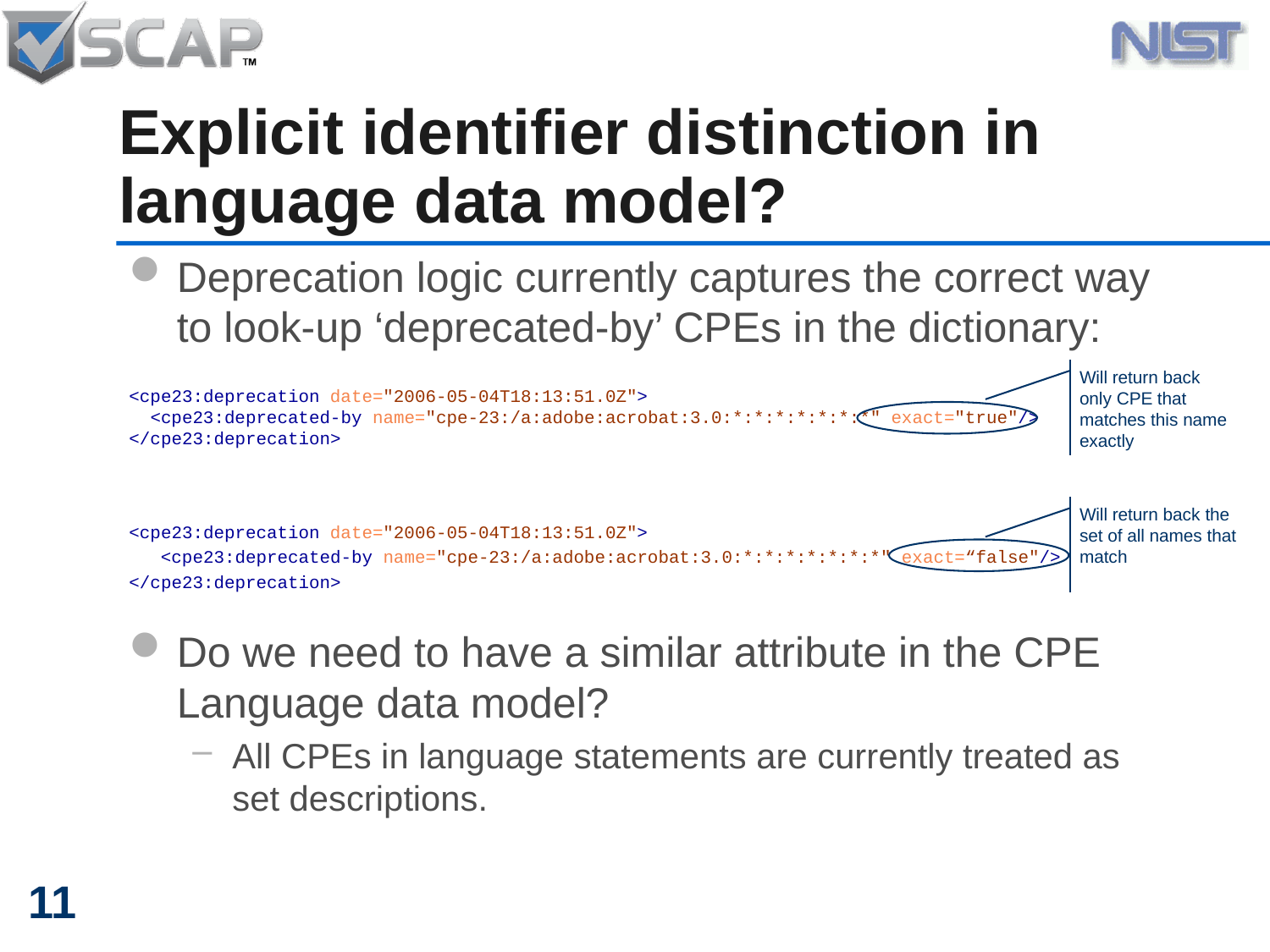

# Explicit identifier distinction in language data model?
Deprecation logic currently captures the correct way to look-up ‘deprecated-by’ CPEs in the dictionary:

<cpe23:deprecation date="2006-05-04T18:13:51.0Z">
  <cpe23:deprecated-by name="cpe-23:/a:adobe:acrobat:3.0:*:*:*:*:*:*:*" exact="true"/>
</cpe23:deprecation>

<cpe23:deprecation date="2006-05-04T18:13:51.0Z">
   <cpe23:deprecated-by name="cpe-23:/a:adobe:acrobat:3.0:*:*:*:*:*:*:*" exact=“false"/>
</cpe23:deprecation>

Do we need to have a similar attribute in the CPE Language data model?
All CPEs in language statements are currently treated as set descriptions.
Will return back only CPE that matches this name exactly

Will return back the set of all names that match

11